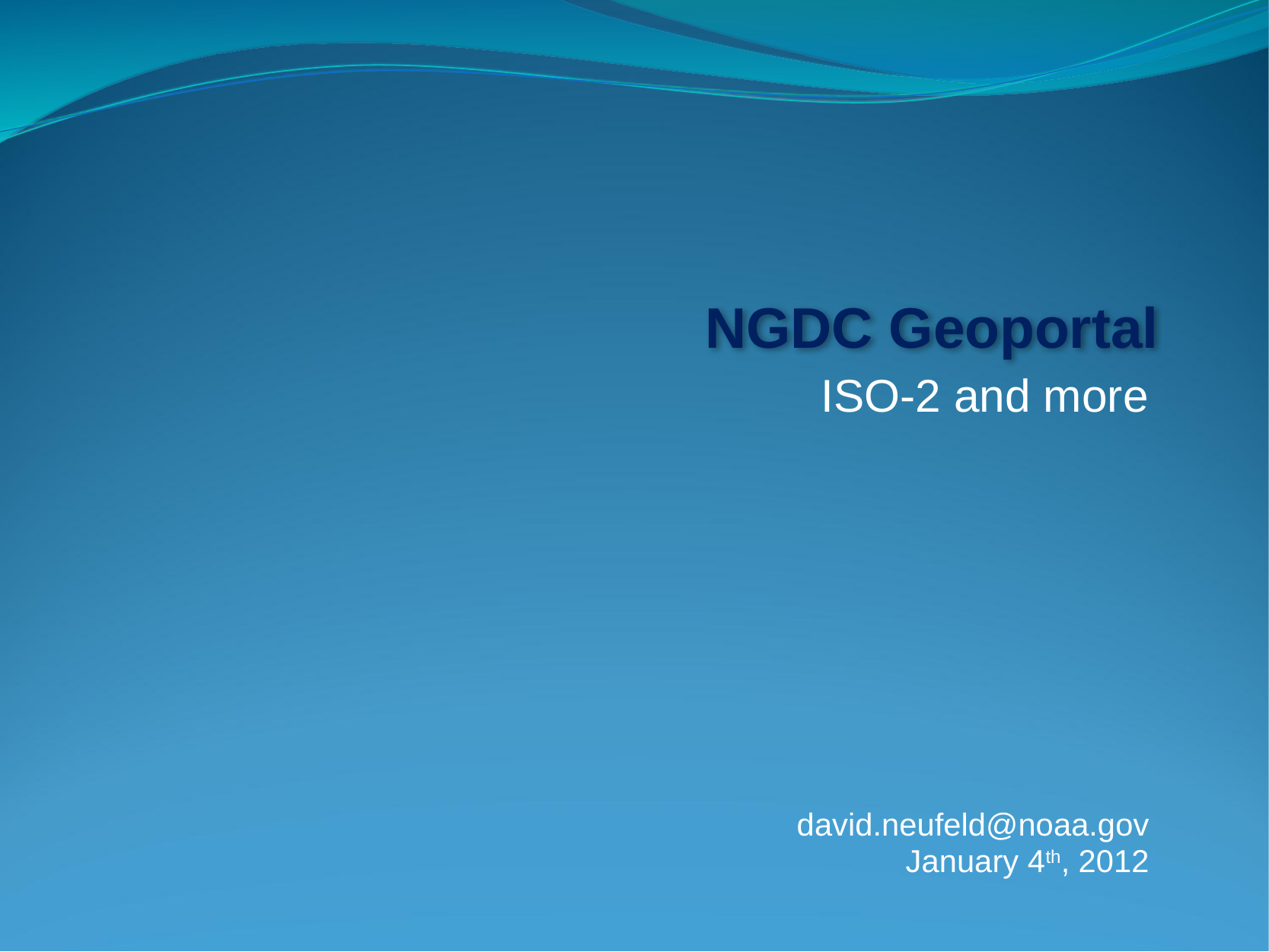

NGDC Geoportal
ISO-2 and more

david.neufeld@noaa.gov
January 4th, 2012